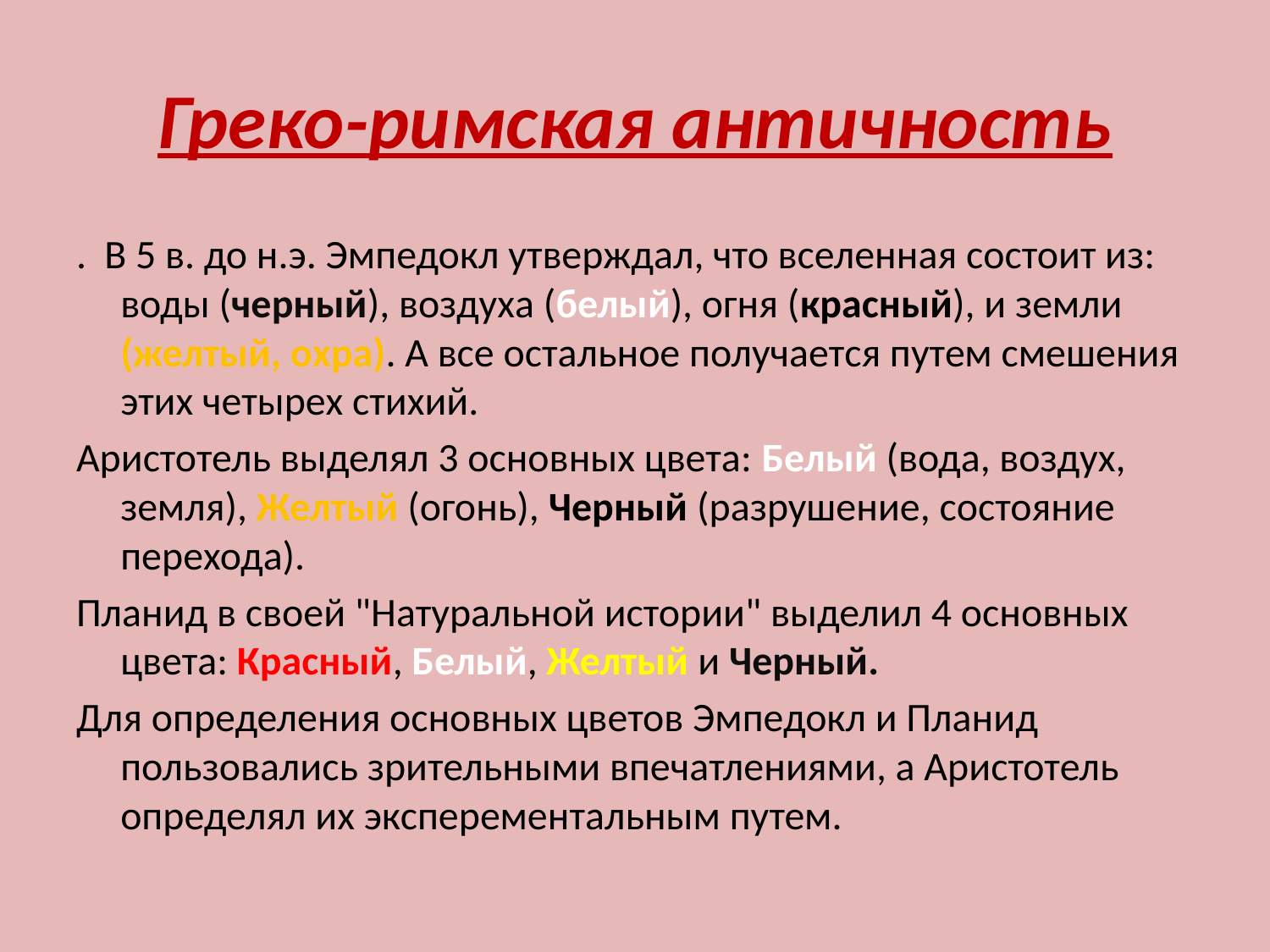

# Греко-римская античность
.  В 5 в. до н.э. Эмпедокл утверждал, что вселенная состоит из: воды (черный), воздуха (белый), огня (красный), и земли (желтый, охра). А все остальное получается путем смешения этих четырех стихий.
Аристотель выделял 3 основных цвета: Белый (вода, воздух, земля), Желтый (огонь), Черный (разрушение, состояние перехода).
Планид в своей "Натуральной истории" выделил 4 основных цвета: Красный, Белый, Желтый и Черный.
Для определения основных цветов Эмпедокл и Планид пользовались зрительными впечатлениями, а Аристотель определял их эксперементальным путем.